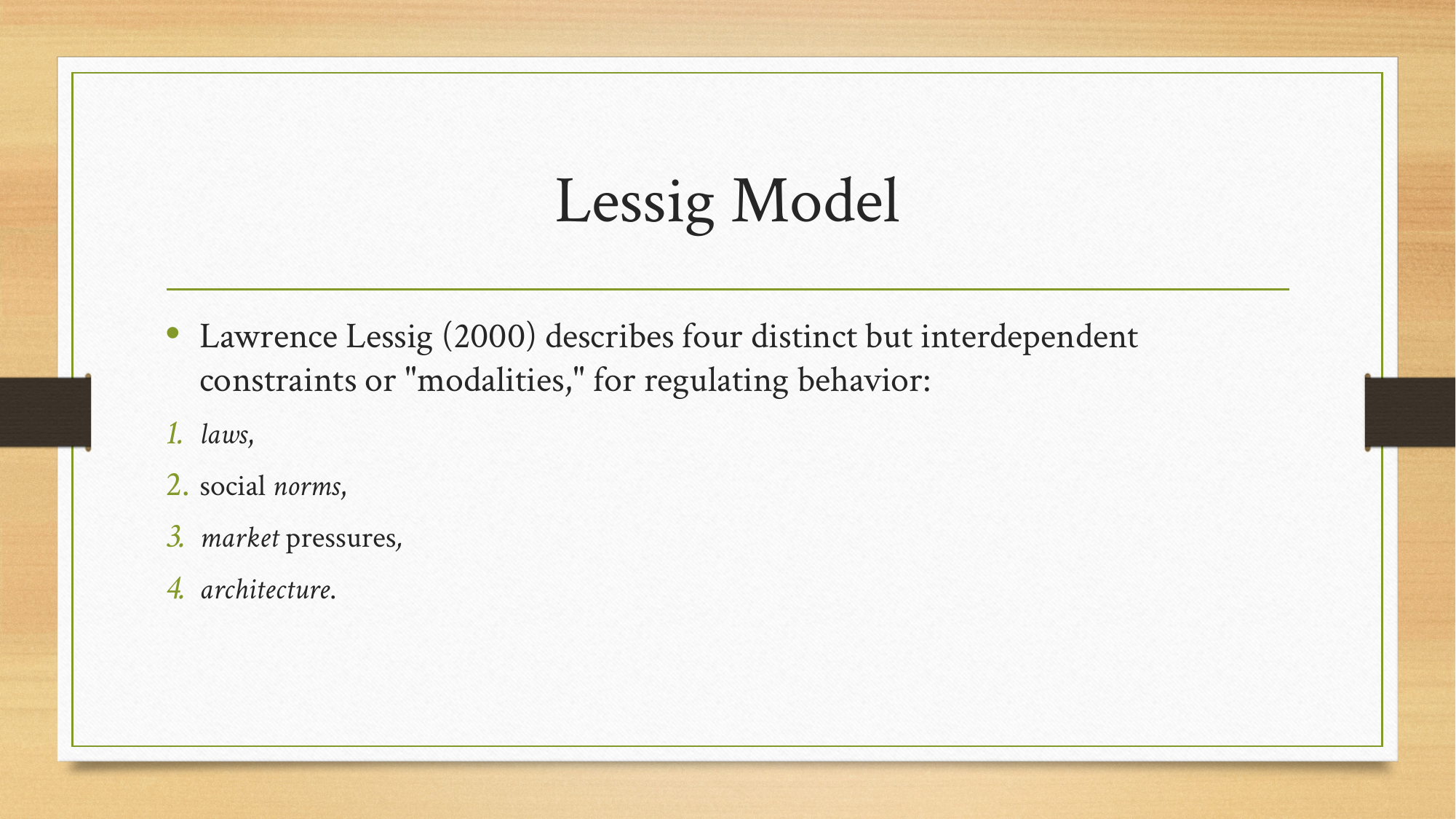

# Lessig Model
Lawrence Lessig (2000) describes four distinct but interdependent constraints or "modalities," for regulating behavior:
laws,
social norms,
market pressures,
architecture.